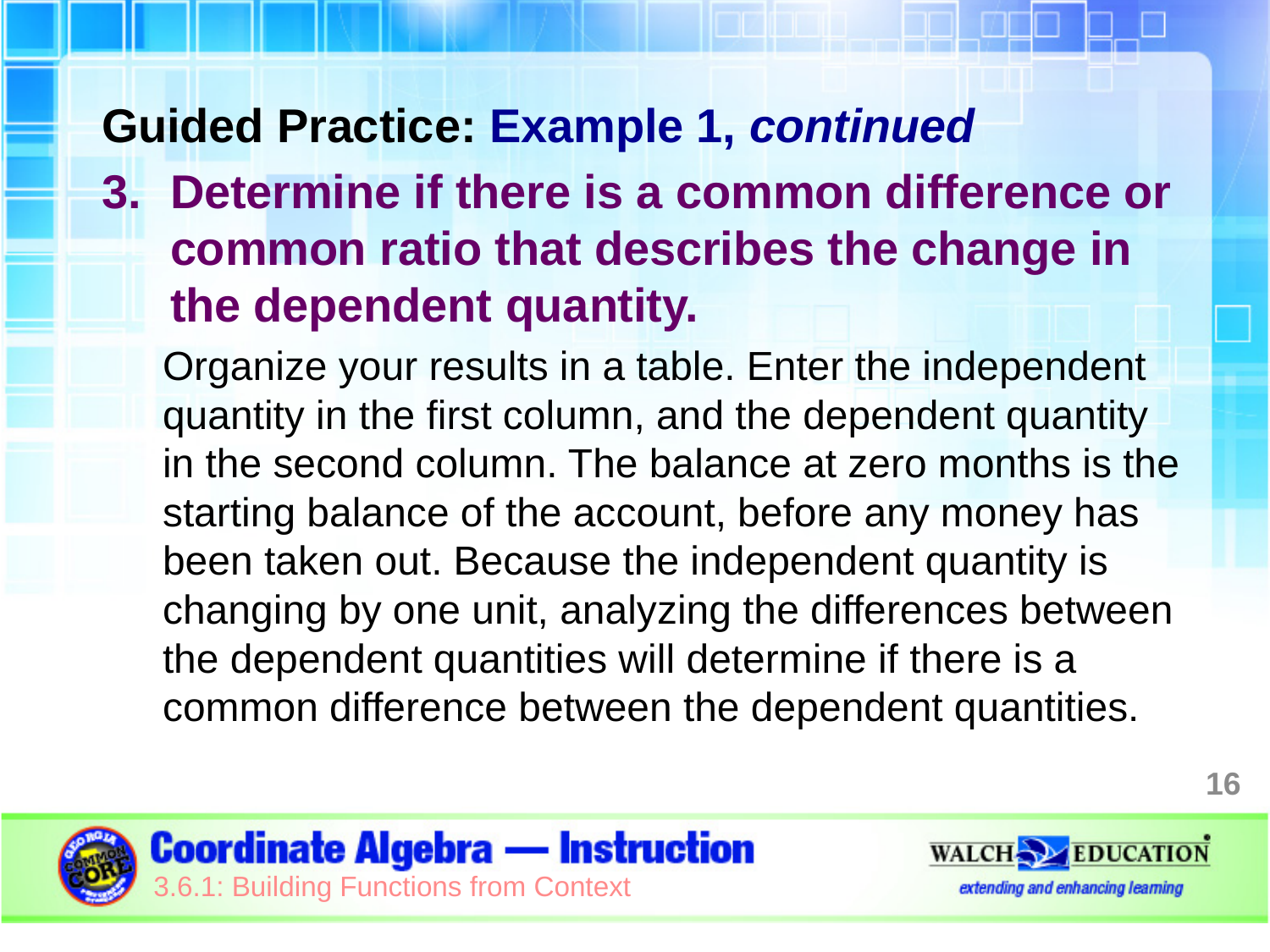

Guided Practice: Example 1, continued
Determine if there is a common difference or common ratio that describes the change in the dependent quantity.
Organize your results in a table. Enter the independent quantity in the first column, and the dependent quantity in the second column. The balance at zero months is the starting balance of the account, before any money has been taken out. Because the independent quantity is changing by one unit, analyzing the differences between the dependent quantities will determine if there is a common difference between the dependent quantities.

16
3.6.1: Building Functions from Context